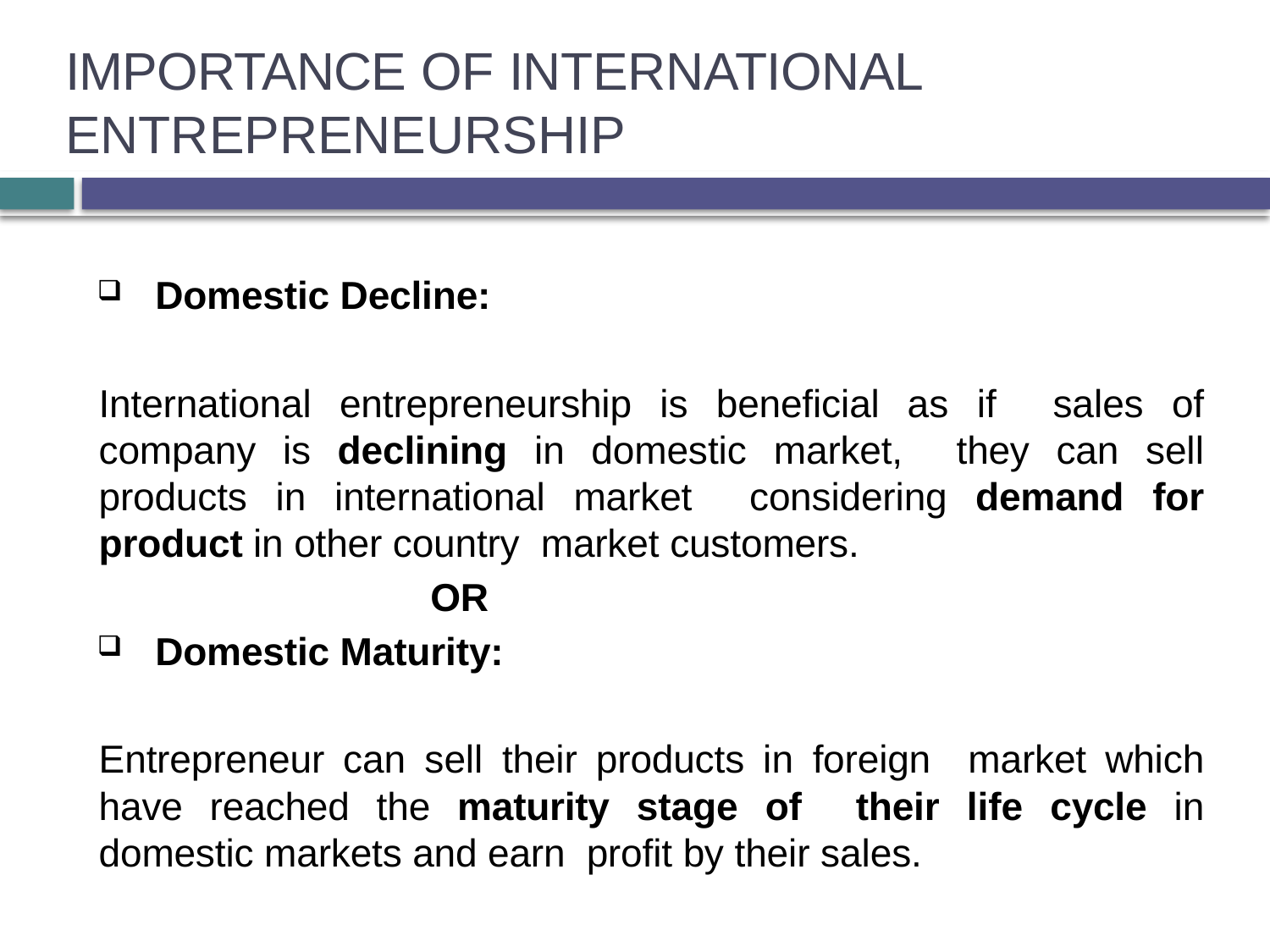

# IMPORTANCE OF INTERNATIONAL ENTREPRENEURSHIP
Domestic Decline:

International entrepreneurship is beneficial as if  sales of company is declining in domestic market,  they can sell products in international market  considering demand for product in other country  market customers.
                               OR
Domestic Maturity:

Entrepreneur can sell their products in foreign  market which have reached the maturity stage of  their life cycle in domestic markets and earn  profit by their sales.